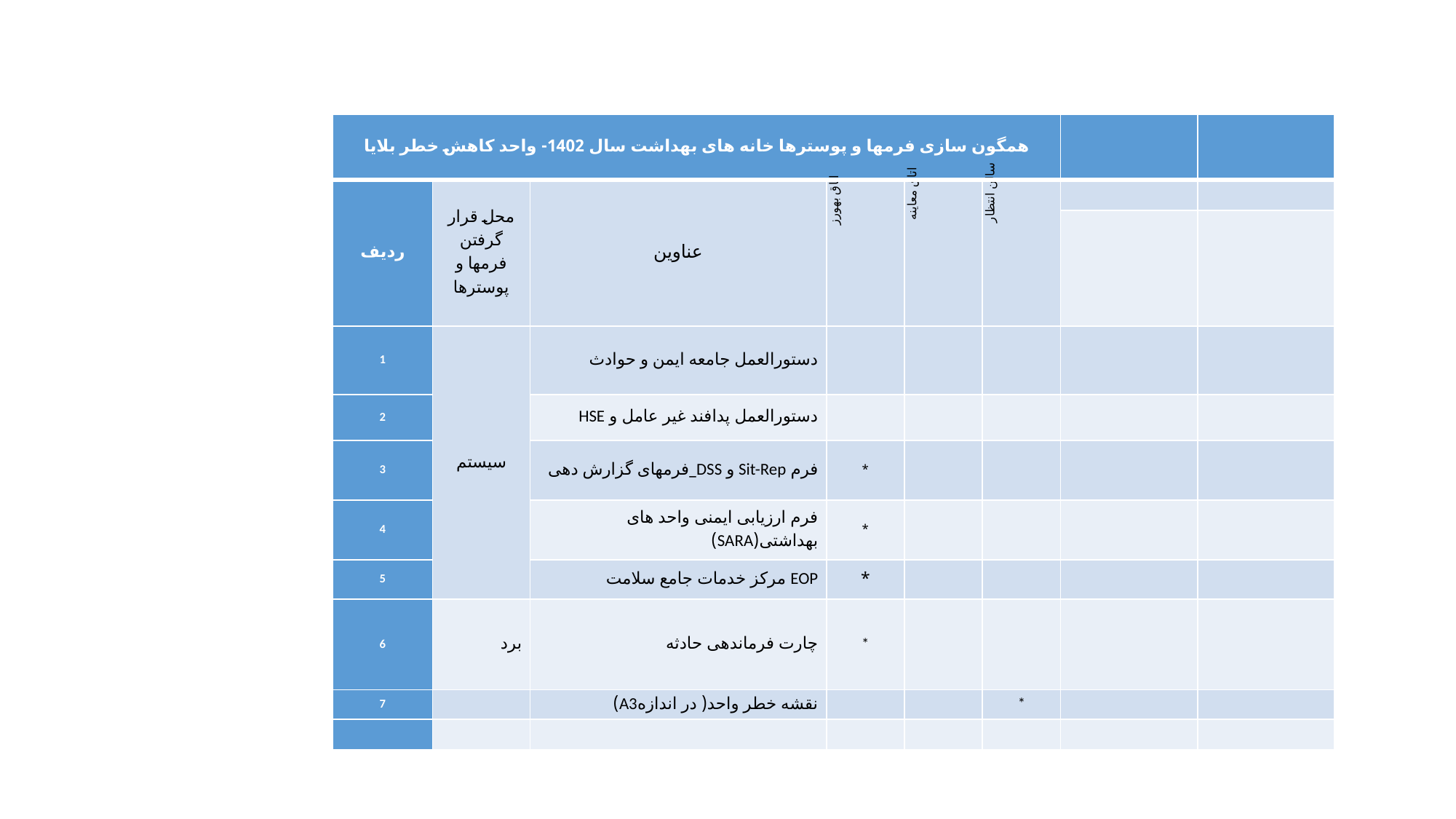

| همگون سازی فرمها و پوسترها خانه های بهداشت سال 1402- واحد کاهش خطر بلایا |  |  |  |  |  |  |  |
| --- | --- | --- | --- | --- | --- | --- | --- |
| ردیف | محل قرار گرفتن فرمها و پوسترها | عناوین | اتاق بهورز | اتاق معاینه | سالن انتظار |  |  |
|  |  |  |  |  |  |  |  |
| 1 | سیستم | دستورالعمل جامعه ایمن و حوادث |  |  |  |  |  |
| 2 |  | دستورالعمل پدافند غیر عامل و HSE |  |  |  |  |  |
| 3 |  | فرم Sit-Rep و DSS\_فرمهای گزارش دهی | \* |  |  |  |  |
| 4 |  | فرم ارزیابی ایمنی واحد های بهداشتی(SARA) | \* |  |  |  |  |
| 5 |  | EOP مرکز خدمات جامع سلامت | \* |  |  |  |  |
| 6 | برد | چارت فرماندهی حادثه | \* |  |  |  |  |
| 7 |  | نقشه خطر واحد( در اندازهA3) |  |  | \* |  |  |
|  |  |  |  |  |  |  |  |